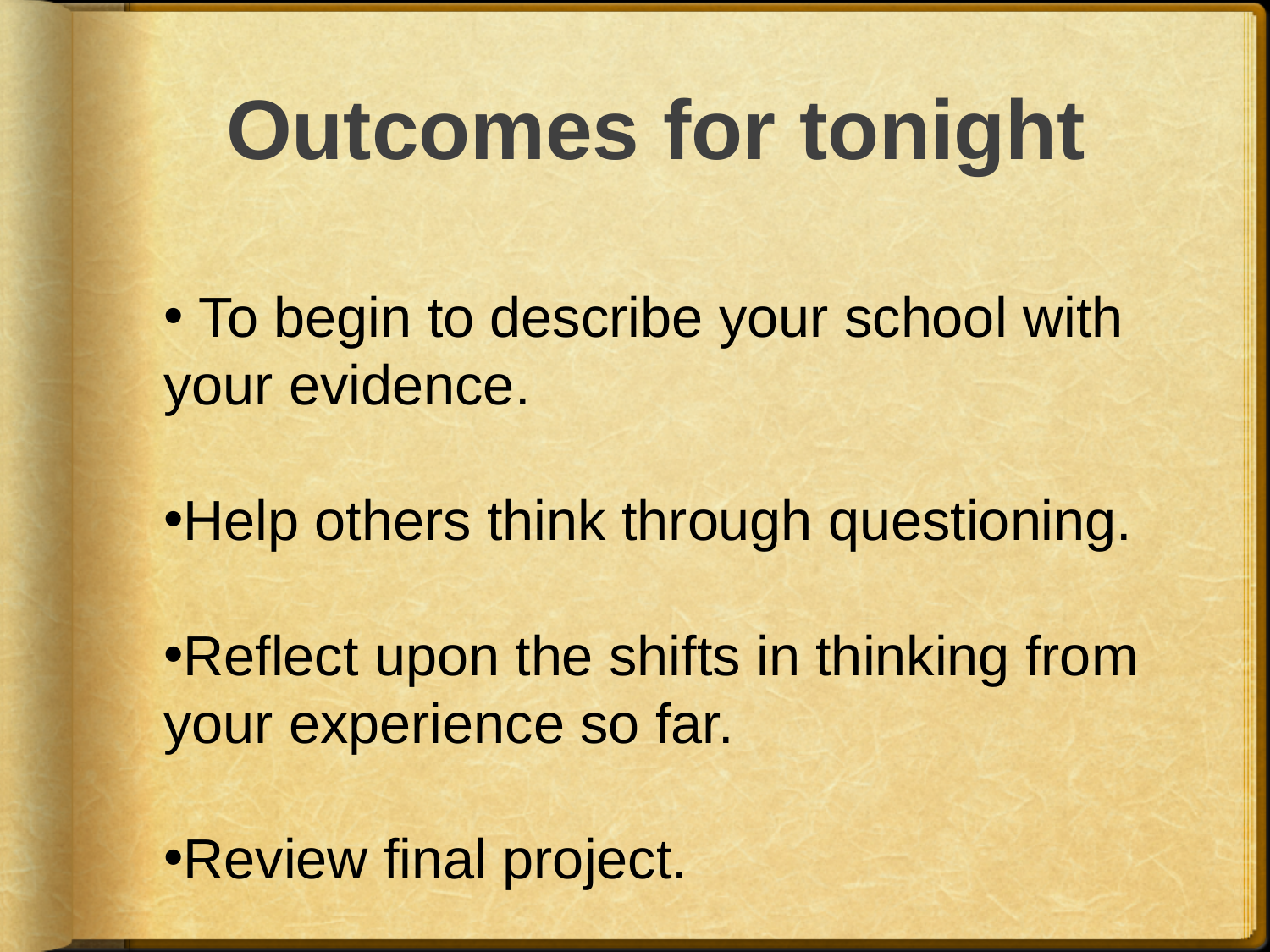

# Outcomes for tonight
 To begin to describe your school with your evidence.

Help others think through questioning.

Reflect upon the shifts in thinking from your experience so far.

Review final project.